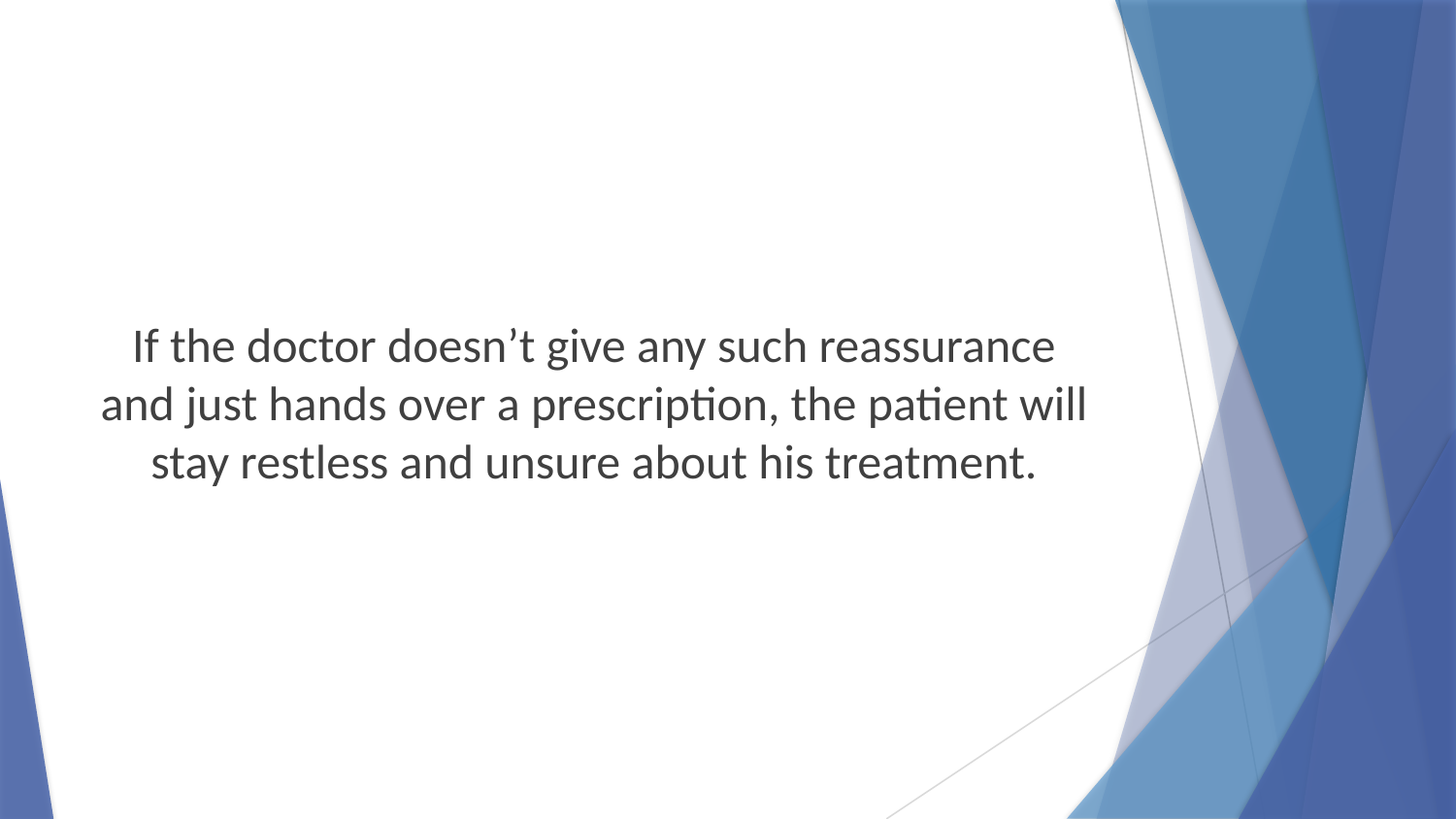

If the doctor doesn’t give any such reassurance and just hands over a prescription, the patient will stay restless and unsure about his treatment.